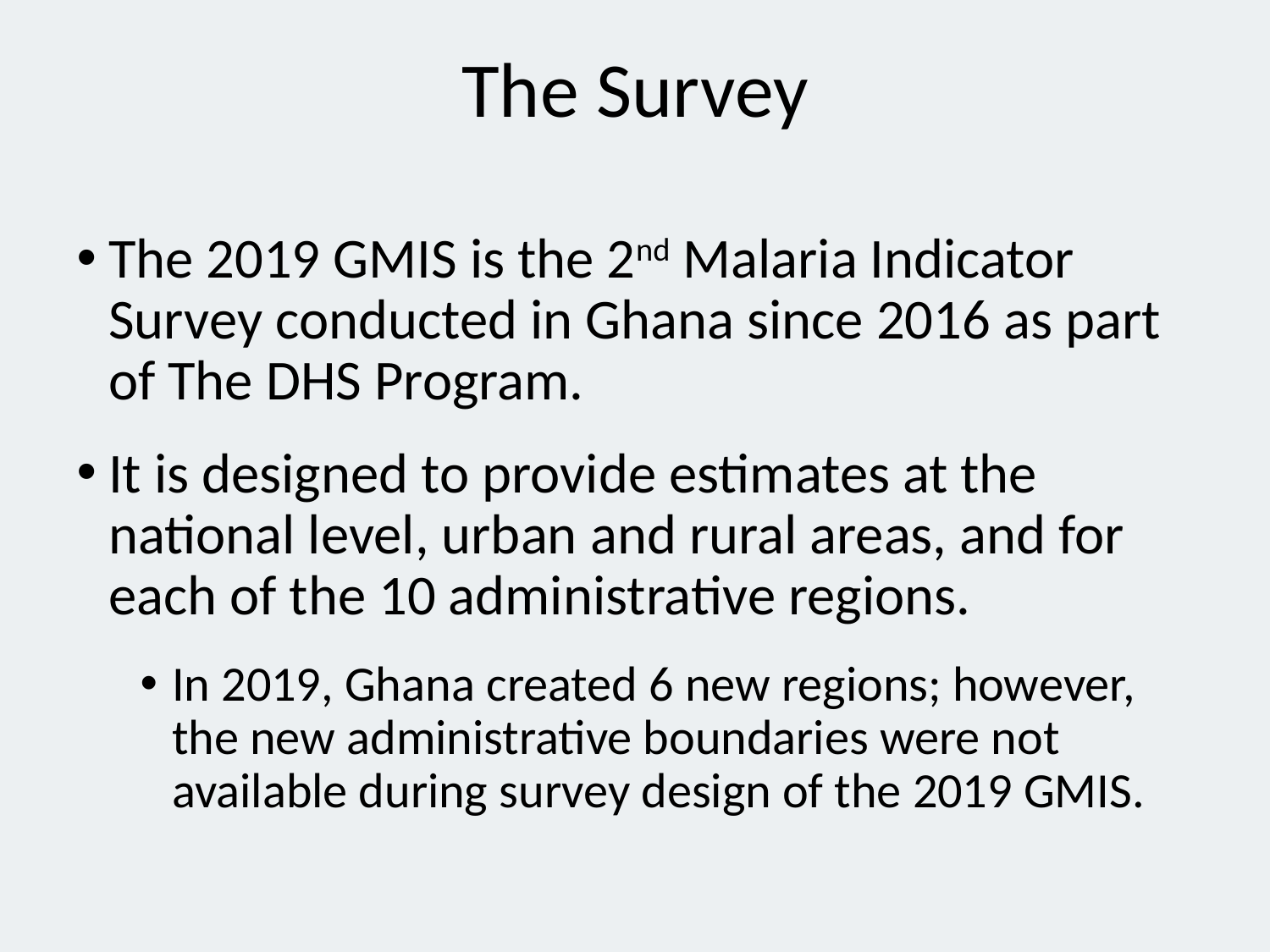

# The Survey
The 2019 GMIS is the 2nd Malaria Indicator Survey conducted in Ghana since 2016 as part of The DHS Program.
It is designed to provide estimates at the national level, urban and rural areas, and for each of the 10 administrative regions.
In 2019, Ghana created 6 new regions; however, the new administrative boundaries were not available during survey design of the 2019 GMIS.